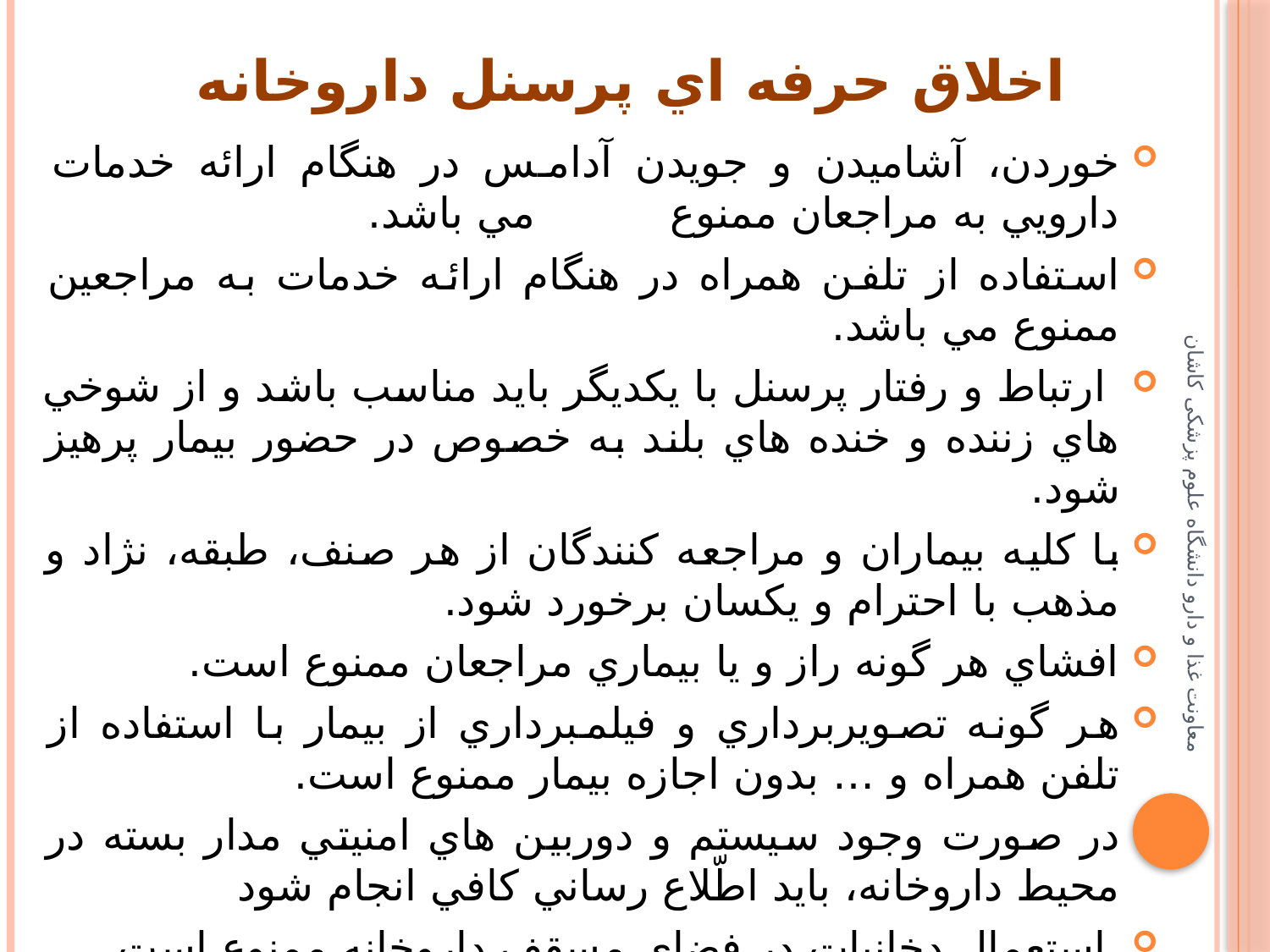

# اخلاق حرفه اي پرسنل داروخانه
خوردن، آشاميدن و جويدن آدامس در هنگام ارائه خدمات دارويي به مراجعان ممنوع          مي باشد.
استفاده از تلفن همراه در هنگام ارائه خدمات به مراجعين ممنوع مي باشد.
 ارتباط و رفتار پرسنل با يكديگر بايد مناسب باشد و از شوخي هاي زننده و خنده هاي بلند به خصوص در حضور بيمار پرهيز شود.
با كليه بيماران و مراجعه كنندگان از هر صنف، طبقه، نژاد و مذهب با احترام و يكسان برخورد شود.
افشاي هر گونه راز و يا بيماري مراجعان ممنوع است.
هر گونه تصويربرداري و فيلمبرداري از بيمار با استفاده از تلفن همراه و … بدون اجازه بيمار ممنوع است.
در صورت وجود سيستم و دوربين هاي امنيتي مدار بسته در محيط داروخانه، بايد اطّلاع رساني كافي انجام شود
 استعمال دخانيات در فضاي مسقف داروخانه ممنوع است.

معاونت غذا و دارو دانشگاه علوم پزشکی کاشان